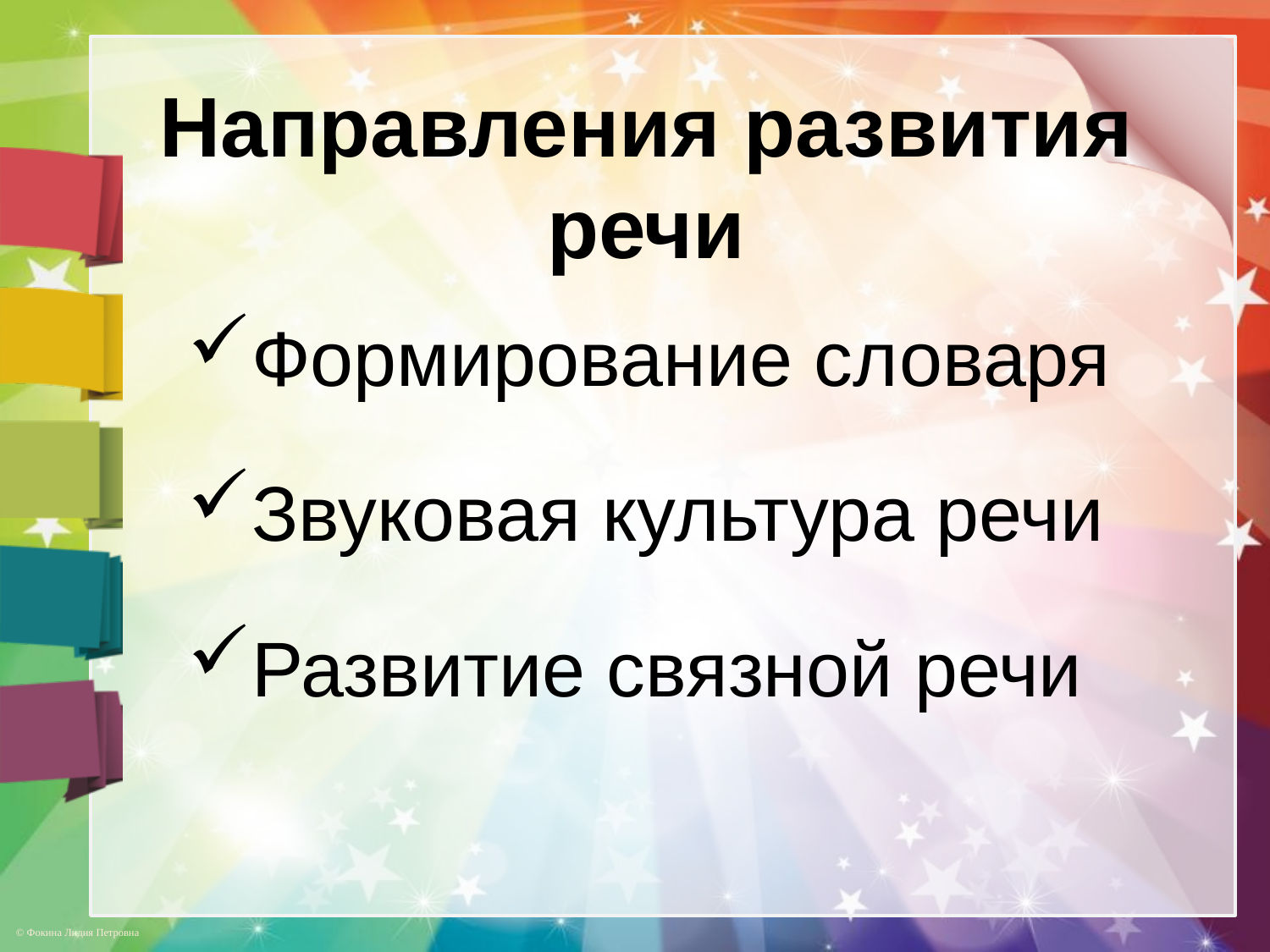

# Направления развития речи
Формирование словаря
Звуковая культура речи
Развитие связной речи